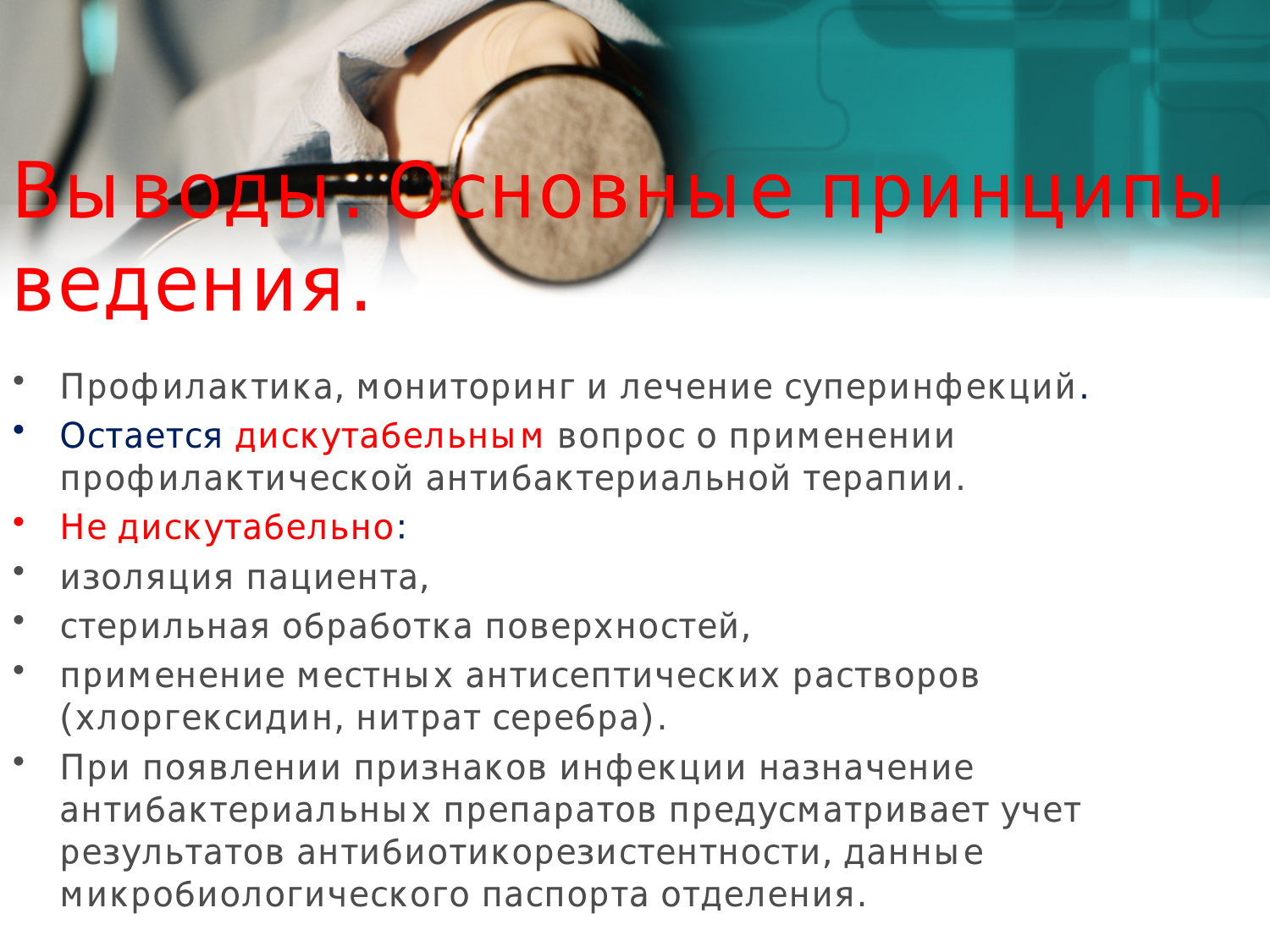

# Выводы. Основные принципы ведения.
Профилактика, мониторинг и лечение суперинфекций.
Остается дискутабельным вопрос о применении профилактической антибактериальной терапии.
Не дискутабельно:
изоляция пациента,
стерильная обработка поверхностей,
применение местных антисептических растворов (хлоргексидин, нитрат серебра).
При появлении признаков инфекции назначение антибактериальных препаратов предусматривает учет результатов антибиотикорезистентности, данные микробиологического паспорта отделения.